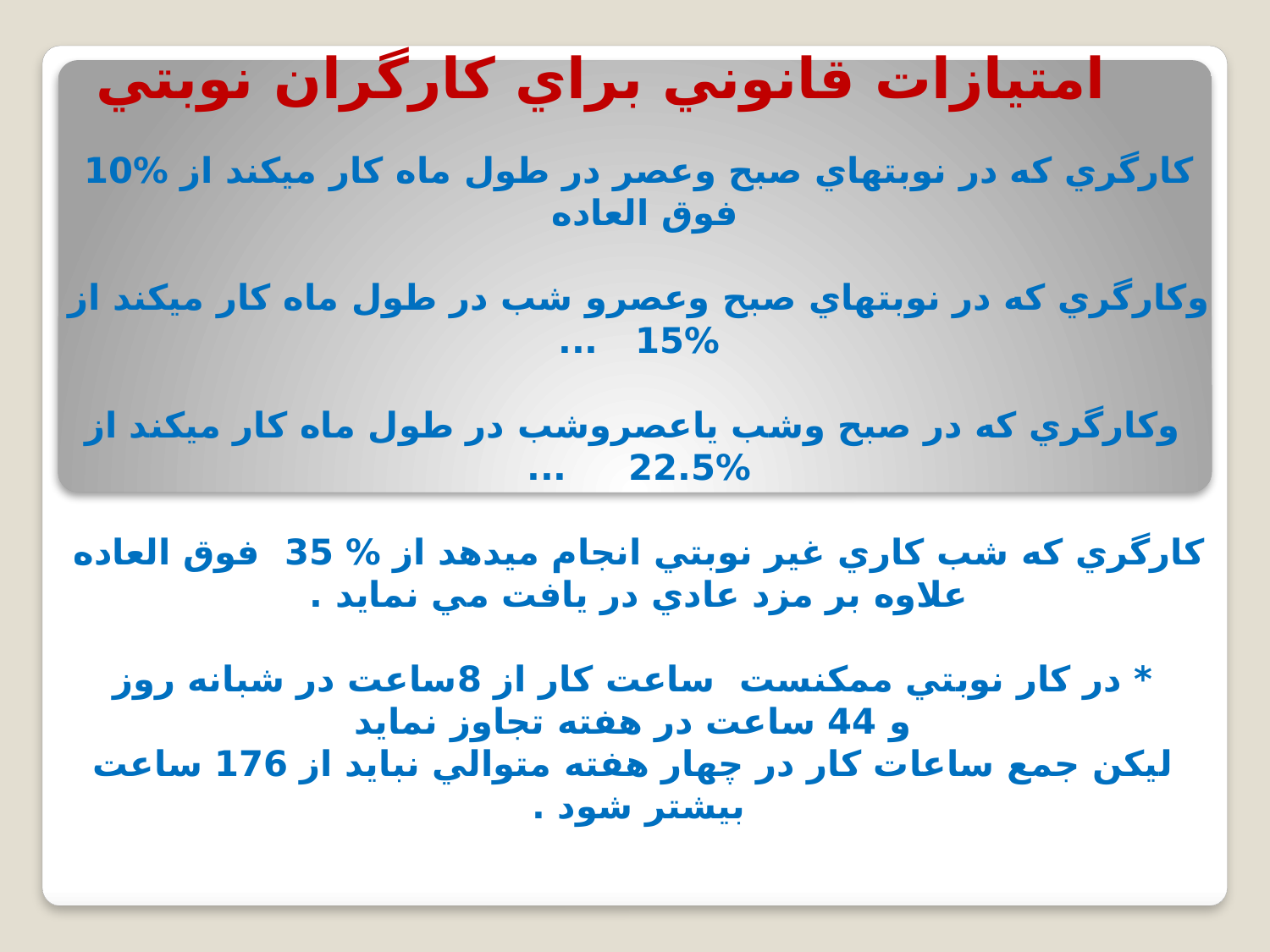

# امتيازات قانوني براي كارگران نوبتي
كارگري كه در نوبتهاي صبح وعصر در طول ماه كار ميكند از %10 فوق العاده

وكارگري كه در نوبتهاي صبح وعصرو شب در طول ماه كار ميكند از %15   ...

 وكارگري كه در صبح وشب ياعصروشب در طول ماه كار ميكند از%22.5     ...

كارگري كه شب كاري غير نوبتي انجام ميدهد از % 35  فوق العاده علاوه بر مزد عادي در يافت مي نمايد .

  * در كار نوبتي ممكنست  ساعت كار از 8ساعت در شبانه روز
 و 44 ساعت در هفته تجاوز نمايد
 ليكن جمع ساعات كار در چهار هفته متوالي نبايد از 176 ساعت بيشتر شود .